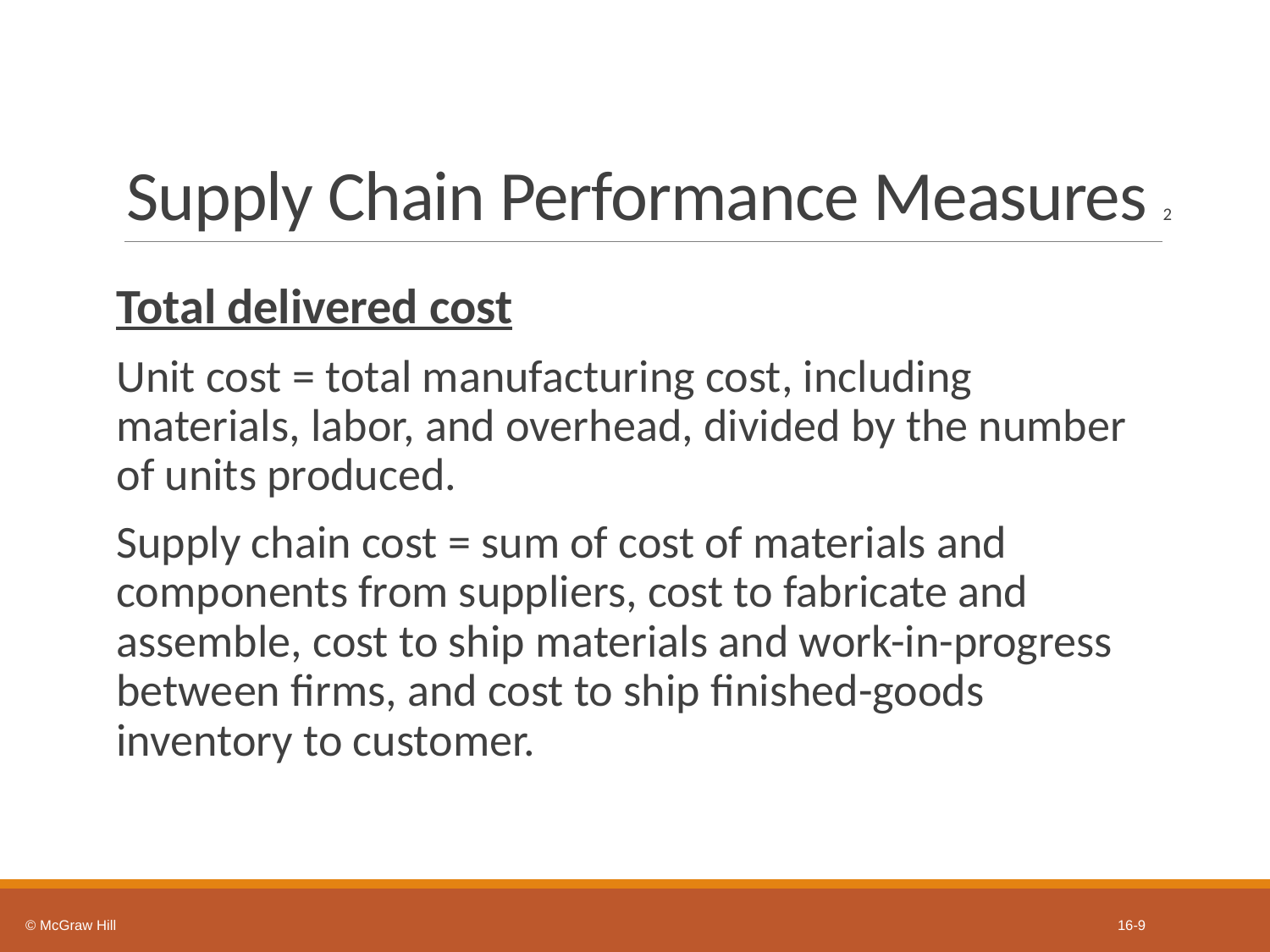

# Supply Chain Performance Measures 2
Total delivered cost
Unit cost = total manufacturing cost, including materials, labor, and overhead, divided by the number of units produced.
Supply chain cost = sum of cost of materials and components from suppliers, cost to fabricate and assemble, cost to ship materials and work-in-progress between firms, and cost to ship finished-goods inventory to customer.